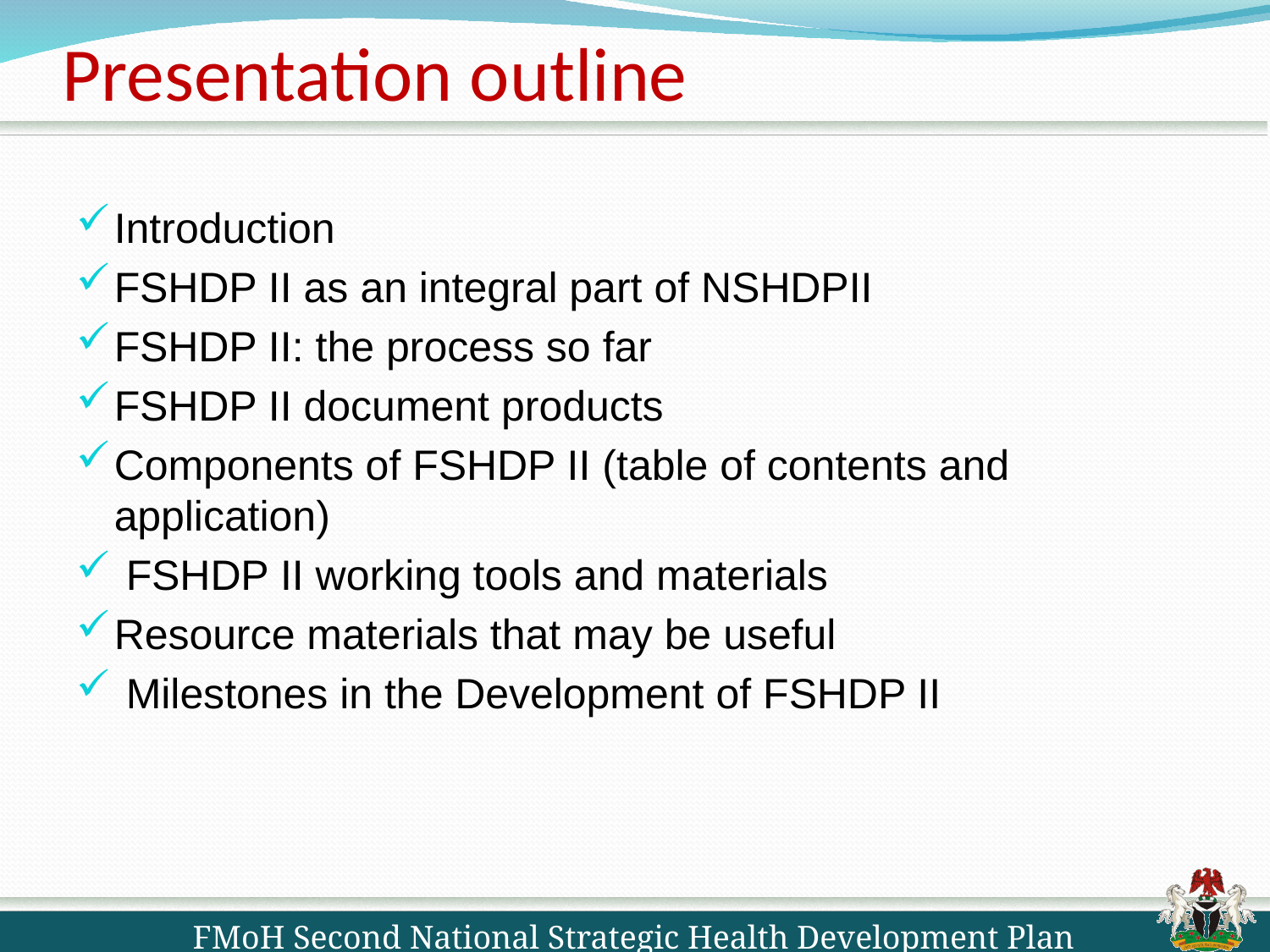

# Presentation outline

Introduction
FSHDP II as an integral part of NSHDPII
FSHDP II: the process so far
FSHDP II document products
Components of FSHDP II (table of contents and application)
 FSHDP II working tools and materials
Resource materials that may be useful
 Milestones in the Development of FSHDP II